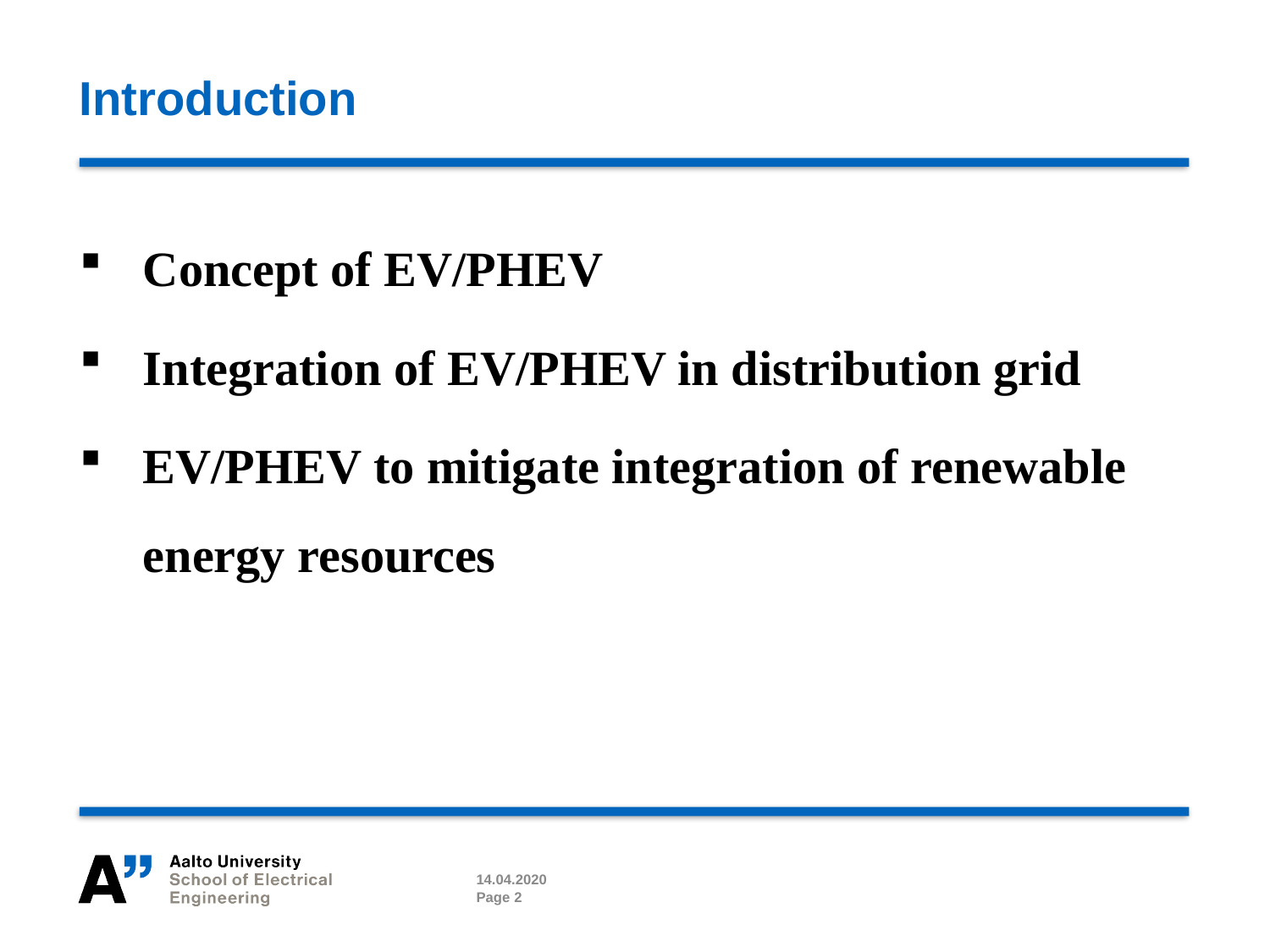

# Introduction
Concept of EV/PHEV
Integration of EV/PHEV in distribution grid
EV/PHEV to mitigate integration of renewable energy resources

14.04.2020
Page 2